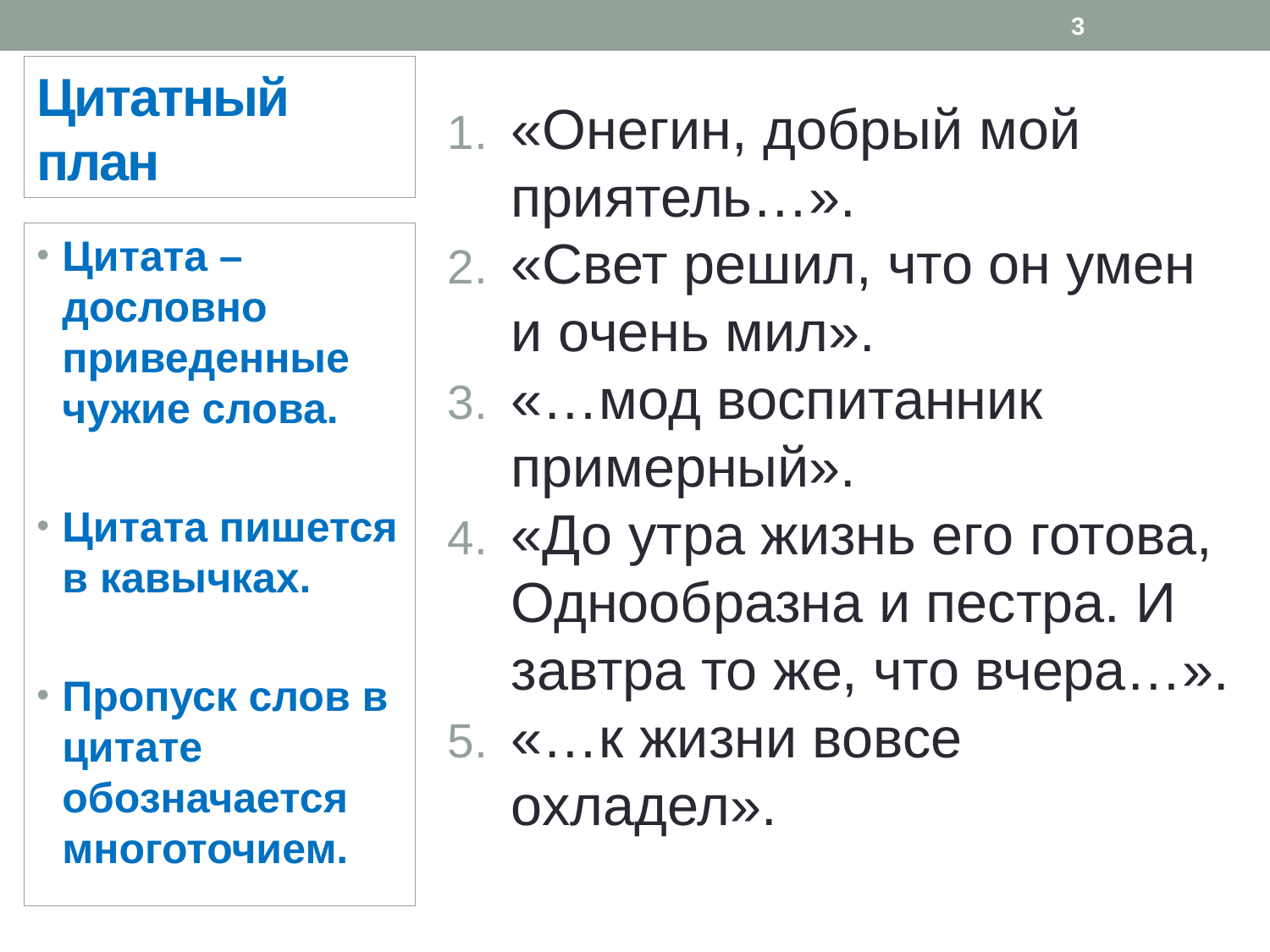

3
# Цитатный план
«Онегин, добрый мой приятель…».
«Свет решил, что он умен и очень мил».
«…мод воспитанник примерный».
«До утра жизнь его готова, Однообразна и пестра. И завтра то же, что вчера…».
«…к жизни вовсе охладел».
Цитата – дословно приведенные чужие слова.

Цитата пишется в кавычках.

Пропуск слов в цитате обозначается многоточием.